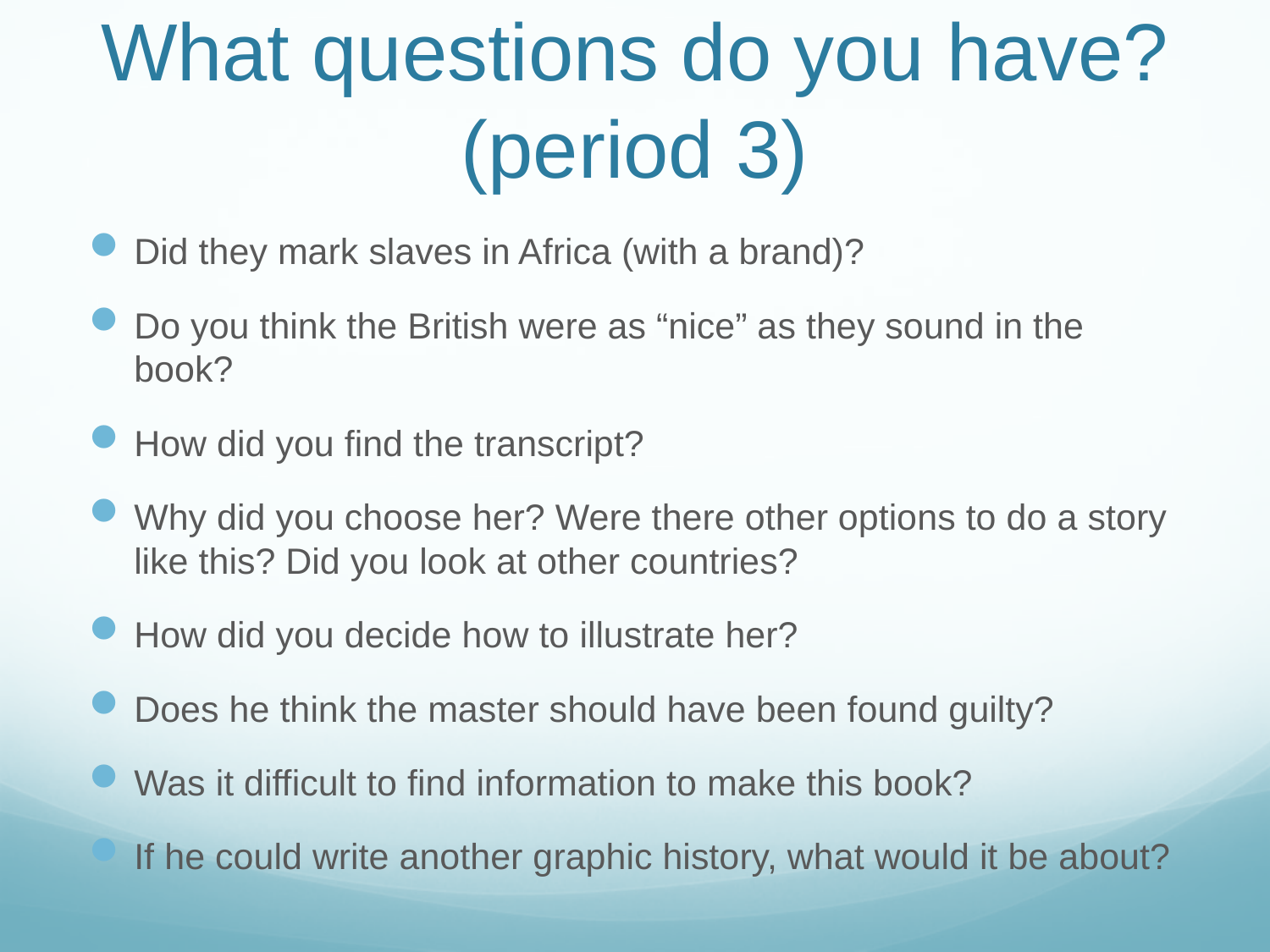

# What questions do you have? (period 3)
Did they mark slaves in Africa (with a brand)?
Do you think the British were as “nice” as they sound in the book?
How did you find the transcript?
Why did you choose her? Were there other options to do a story like this? Did you look at other countries?
How did you decide how to illustrate her?
Does he think the master should have been found guilty?
Was it difficult to find information to make this book?
If he could write another graphic history, what would it be about?